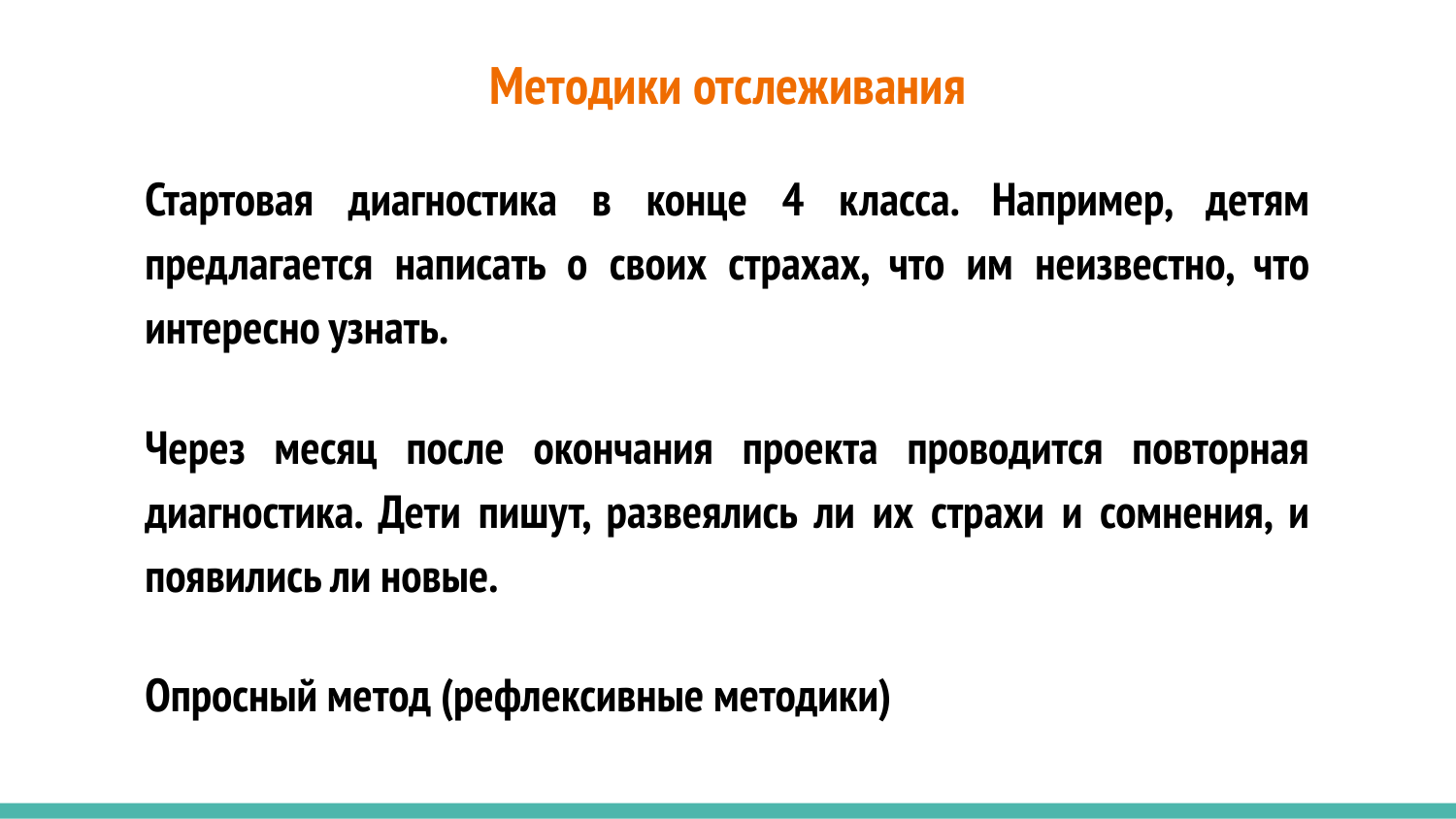

# Методики отслеживания

Стартовая диагностика в конце 4 класса. Например, детям предлагается написать о своих страхах, что им неизвестно, что интересно узнать.

Через месяц после окончания проекта проводится повторная диагностика. Дети пишут, развеялись ли их страхи и сомнения, и появились ли новые.

Опросный метод (рефлексивные методики)